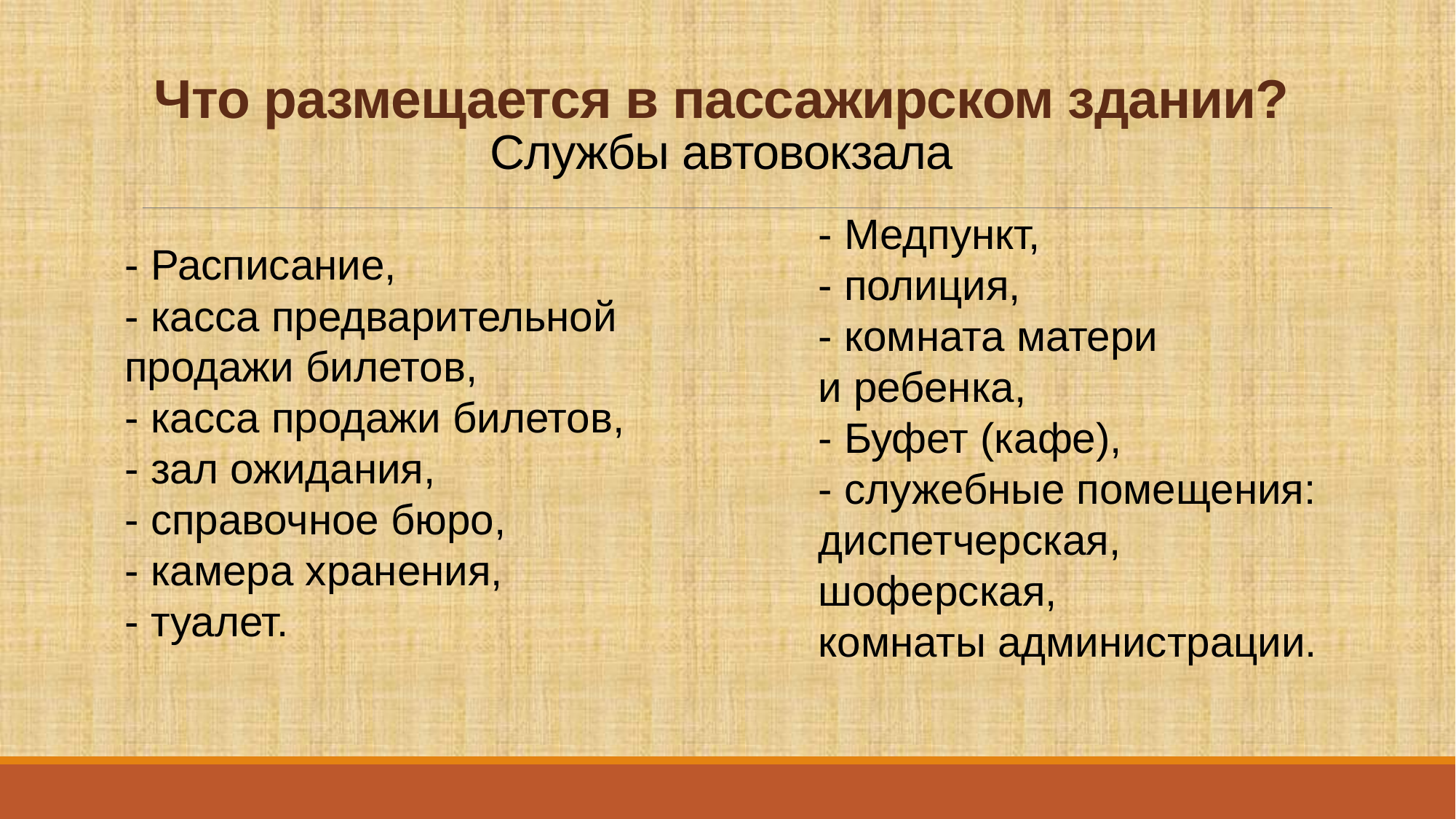

# Что размещается в пассажирском здании? Службы автовокзала
- Медпункт,
- полиция,
- комната матери
и ребенка,
- Буфет (кафе),
- служебные помещения:
диспетчерская,
шоферская,
комнаты администрации.
- Расписание,
- касса предварительной
продажи билетов,
- касса продажи билетов,
- зал ожидания,
- справочное бюро,
- камера хранения,
- туалет.